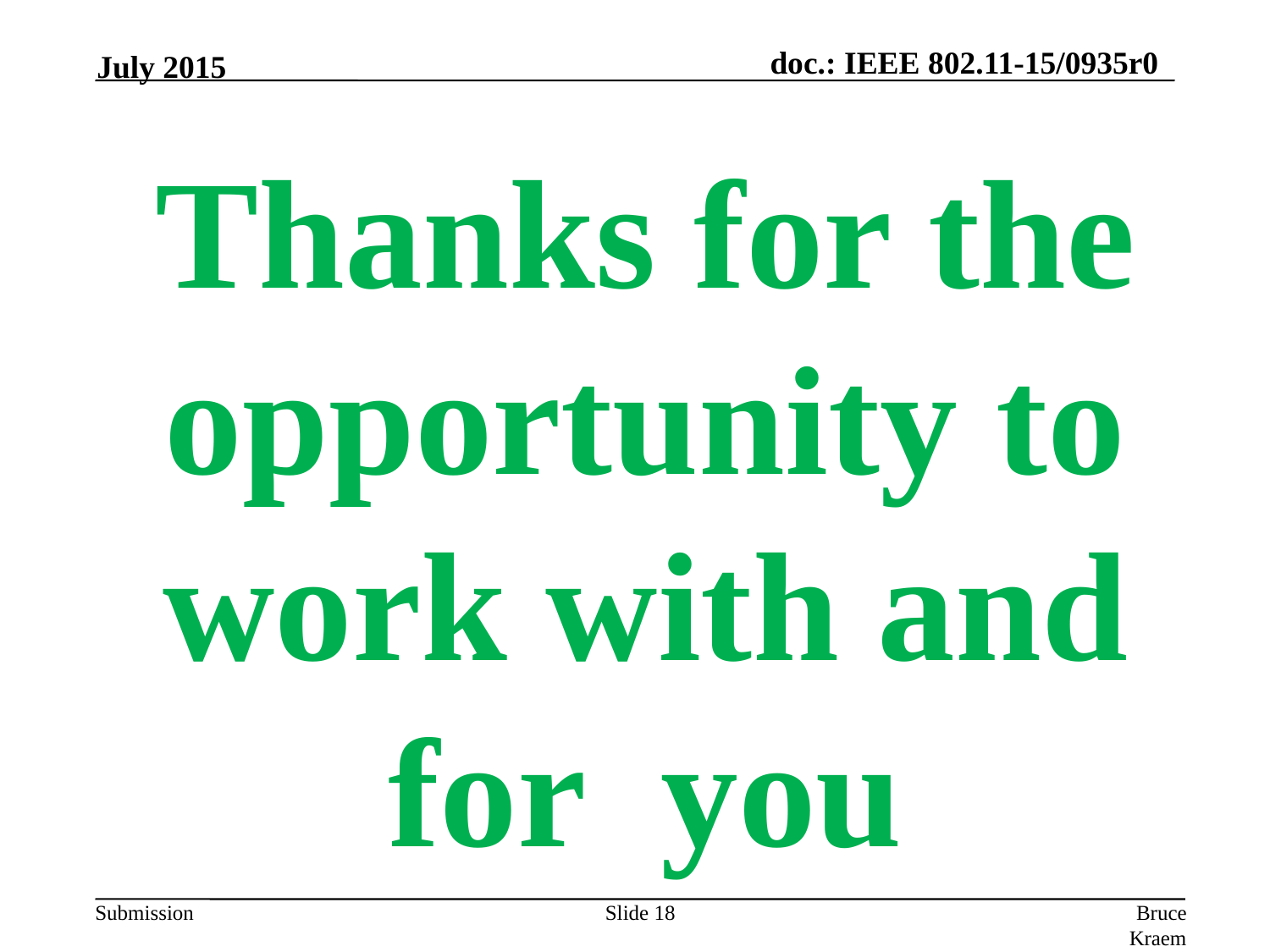

July 2015
Thanks for the opportunity to work with and for  you
Slide 18
Bruce Kraemer, Marvell